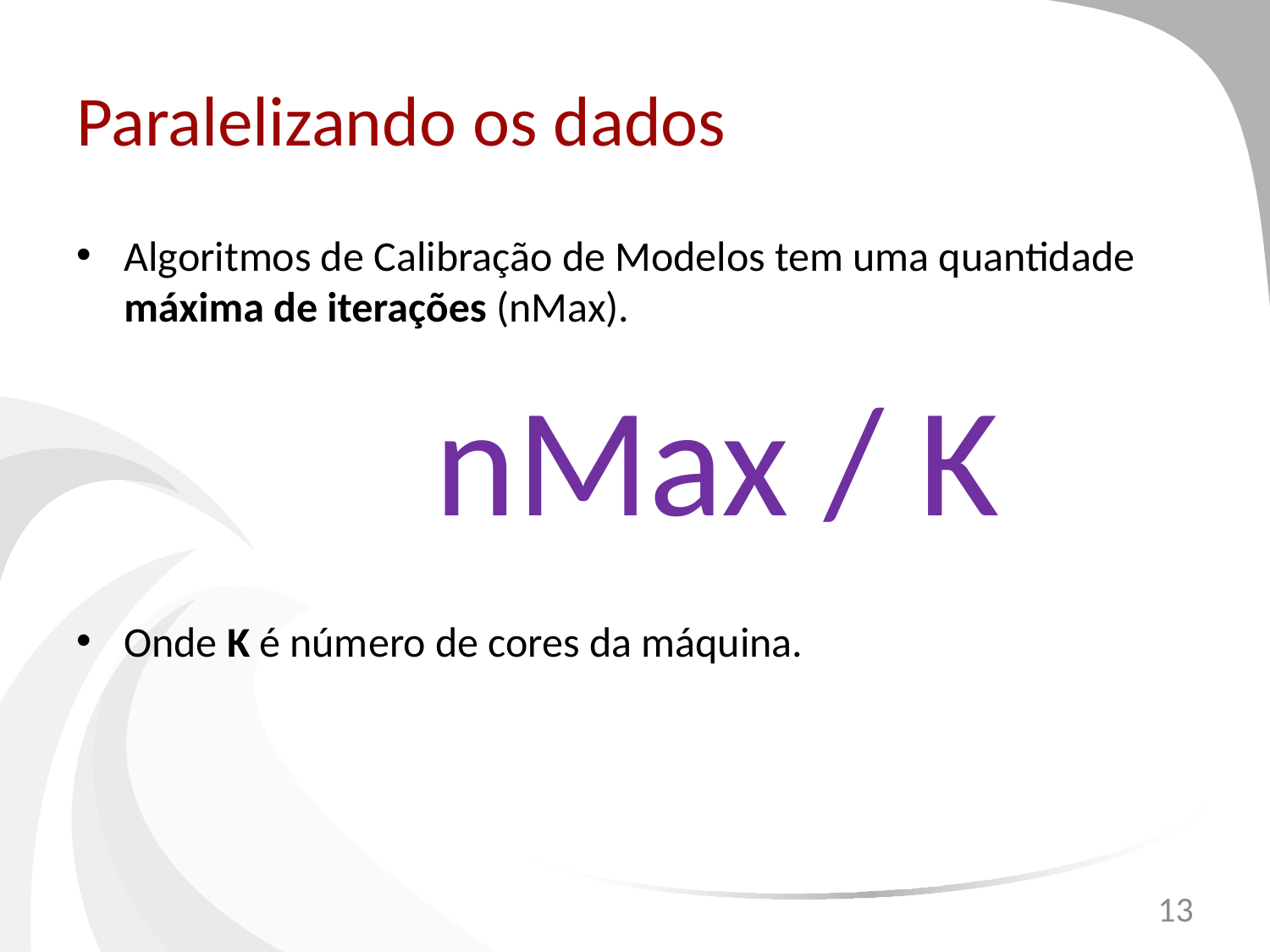

# Paralelizando os dados
Algoritmos de Calibração de Modelos tem uma quantidade máxima de iterações (nMax).
			      nMax / K

Onde K é número de cores da máquina.

13